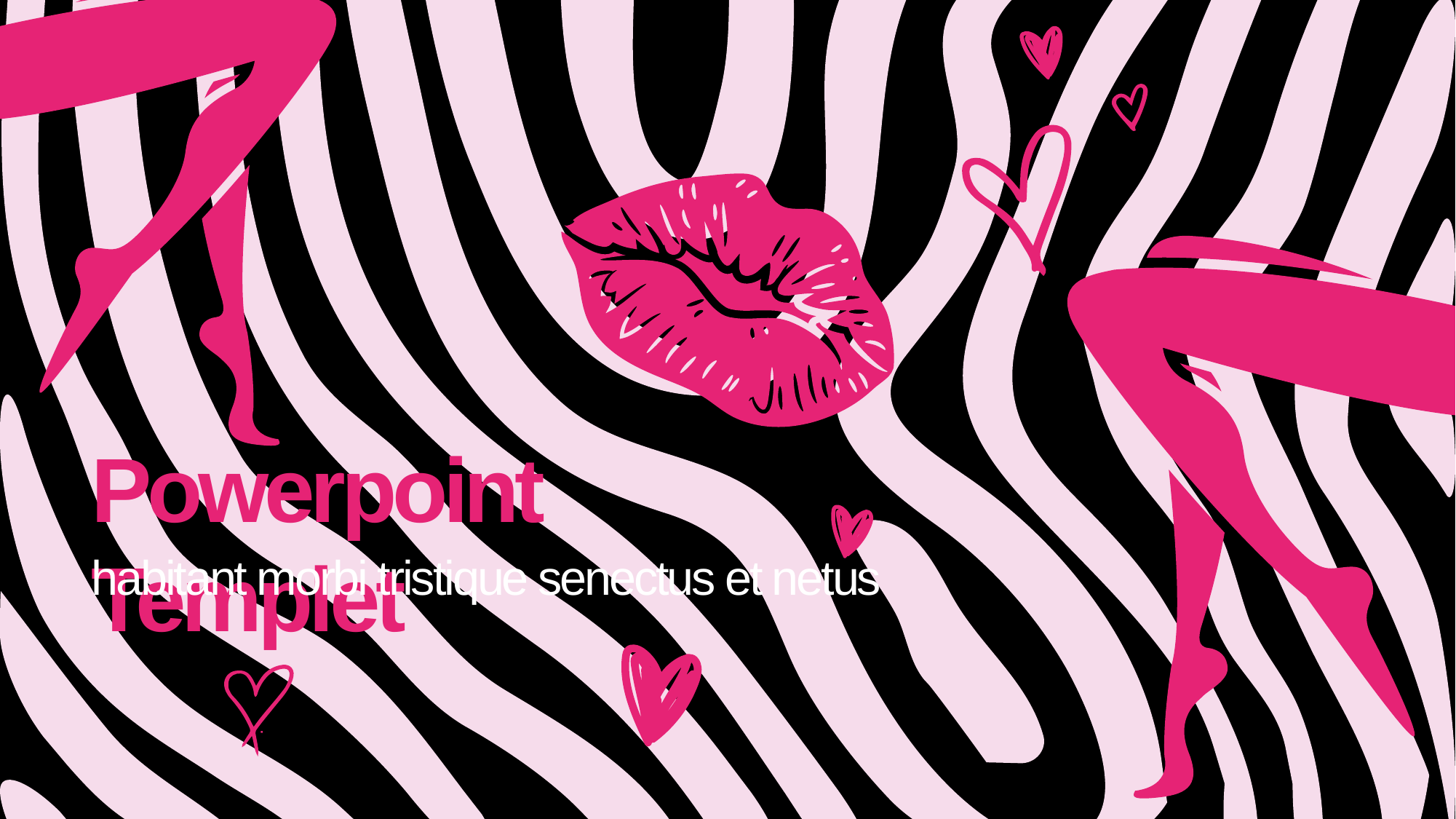

Powerpoint Templet

habitant morbi tristique senectus et netus